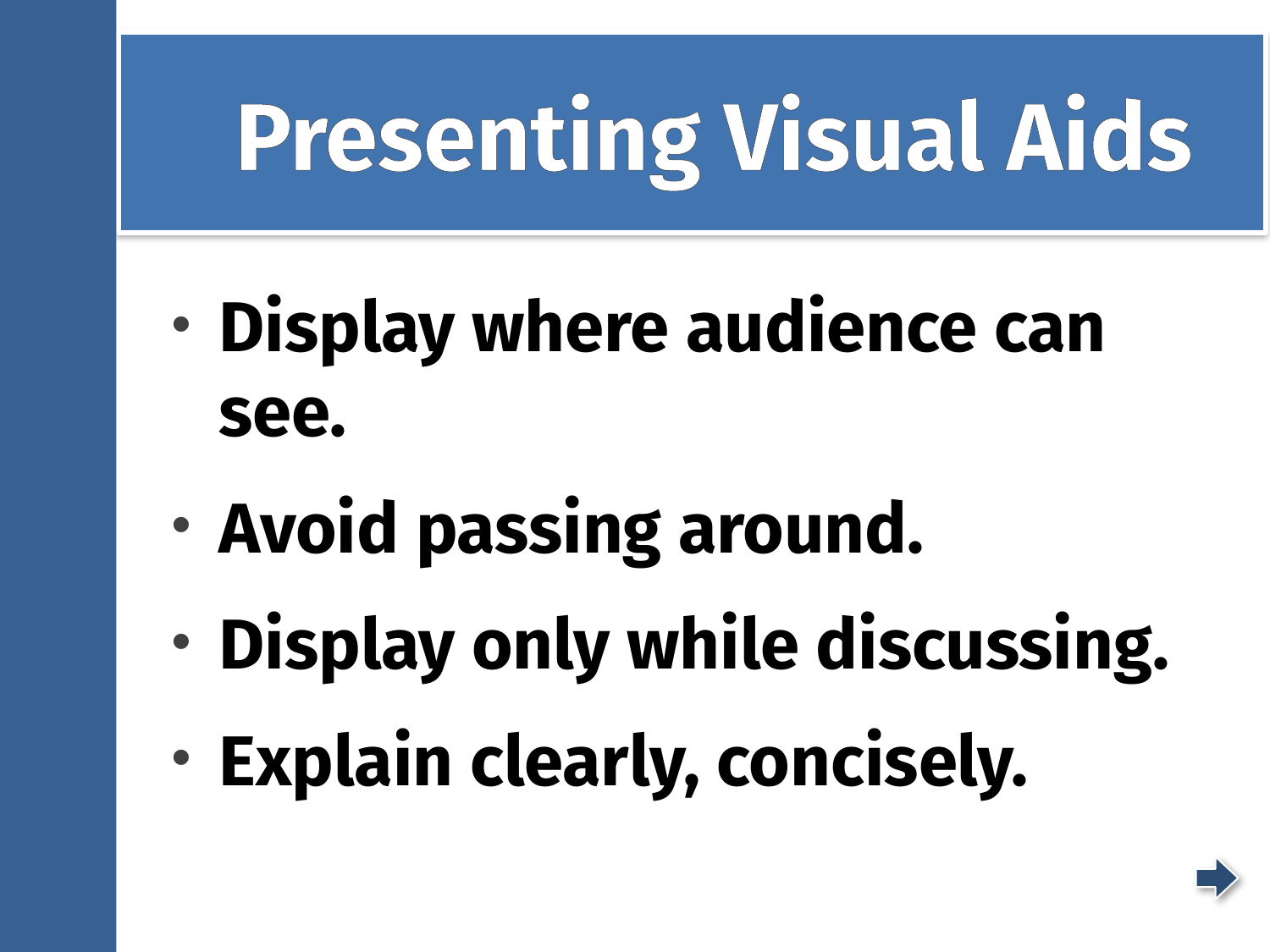

# Presenting Visual Aids
Display where audience can see.
Avoid passing around.
Display only while discussing.
Explain clearly, concisely.